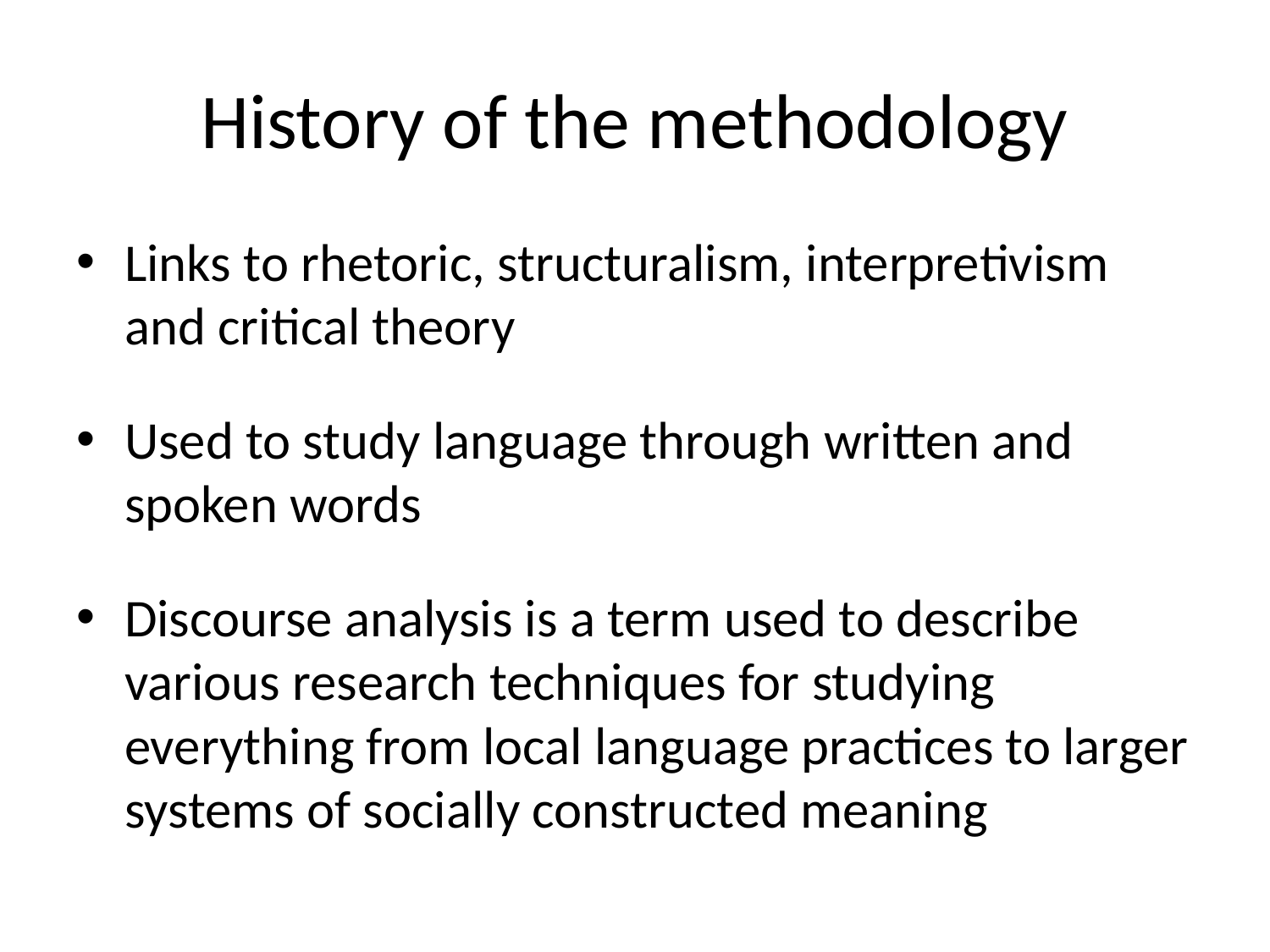

# History of the methodology
Links to rhetoric, structuralism, interpretivism and critical theory
Used to study language through written and spoken words
Discourse analysis is a term used to describe various research techniques for studying everything from local language practices to larger systems of socially constructed meaning